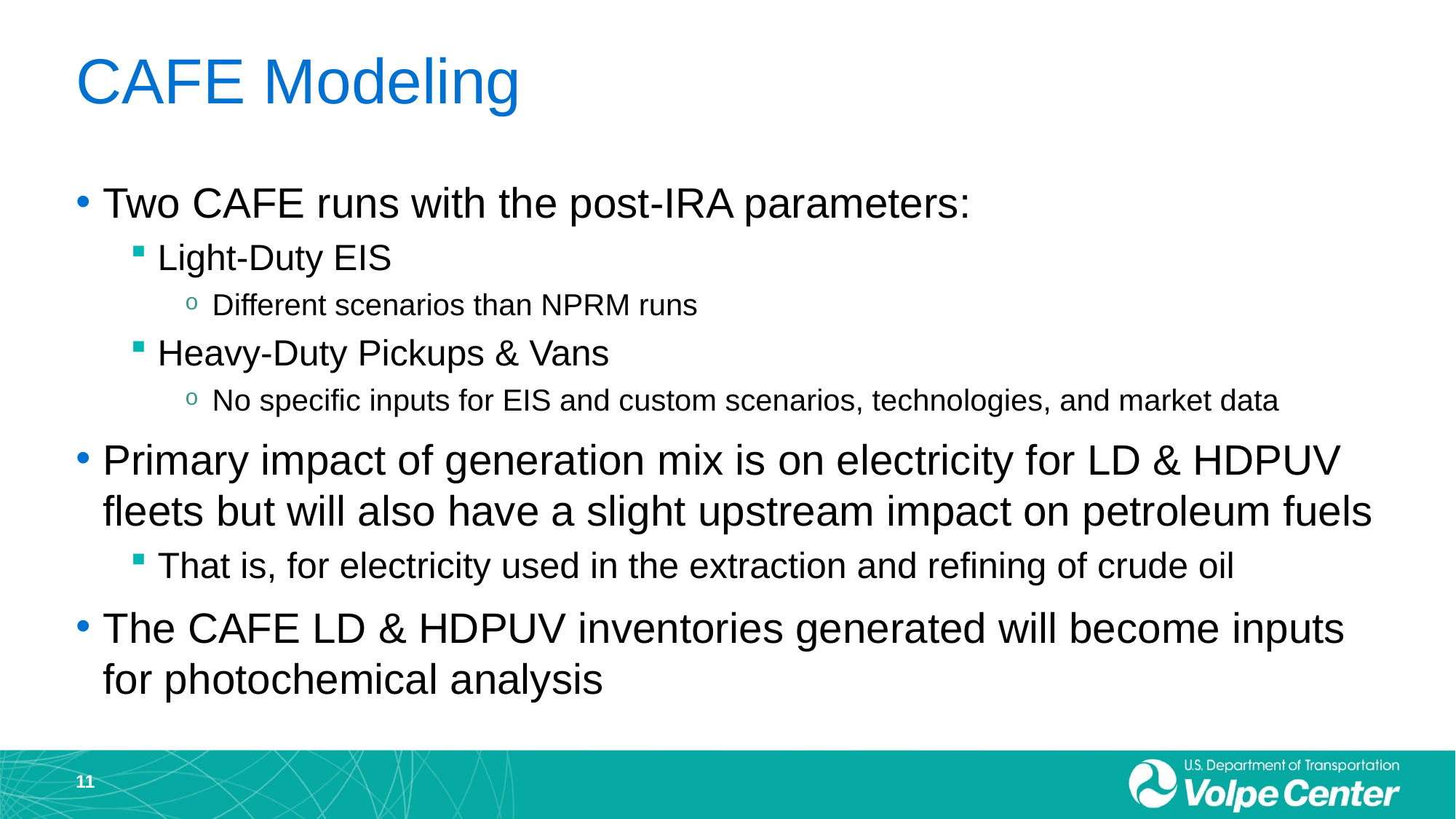

# CAFE Modeling
Two CAFE runs with the post-IRA parameters:
Light-Duty EIS
Different scenarios than NPRM runs
Heavy-Duty Pickups & Vans
No specific inputs for EIS and custom scenarios, technologies, and market data
Primary impact of generation mix is on electricity for LD & HDPUV fleets but will also have a slight upstream impact on petroleum fuels
That is, for electricity used in the extraction and refining of crude oil
The CAFE LD & HDPUV inventories generated will become inputs for photochemical analysis

11